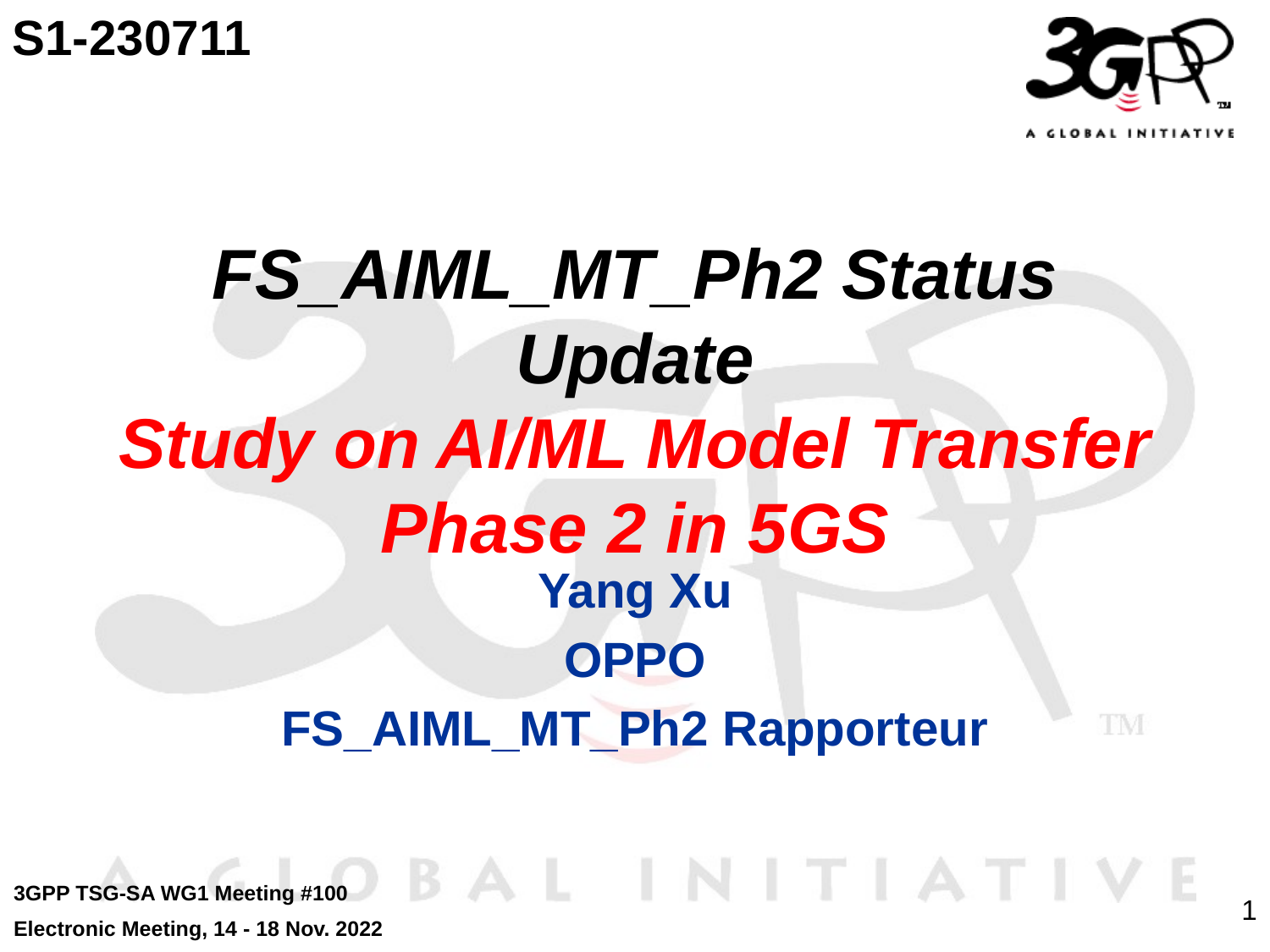

S1-230711
# FS_AIML_MT_Ph2 Status Update Study on AI/ML Model Transfer Phase 2 in 5GS
Yang Xu
OPPO
FS_AIML_MT_Ph2 Rapporteur
3GPP TSG-SA WG1 Meeting #100
Electronic Meeting, 14 - 18 Nov. 2022
1